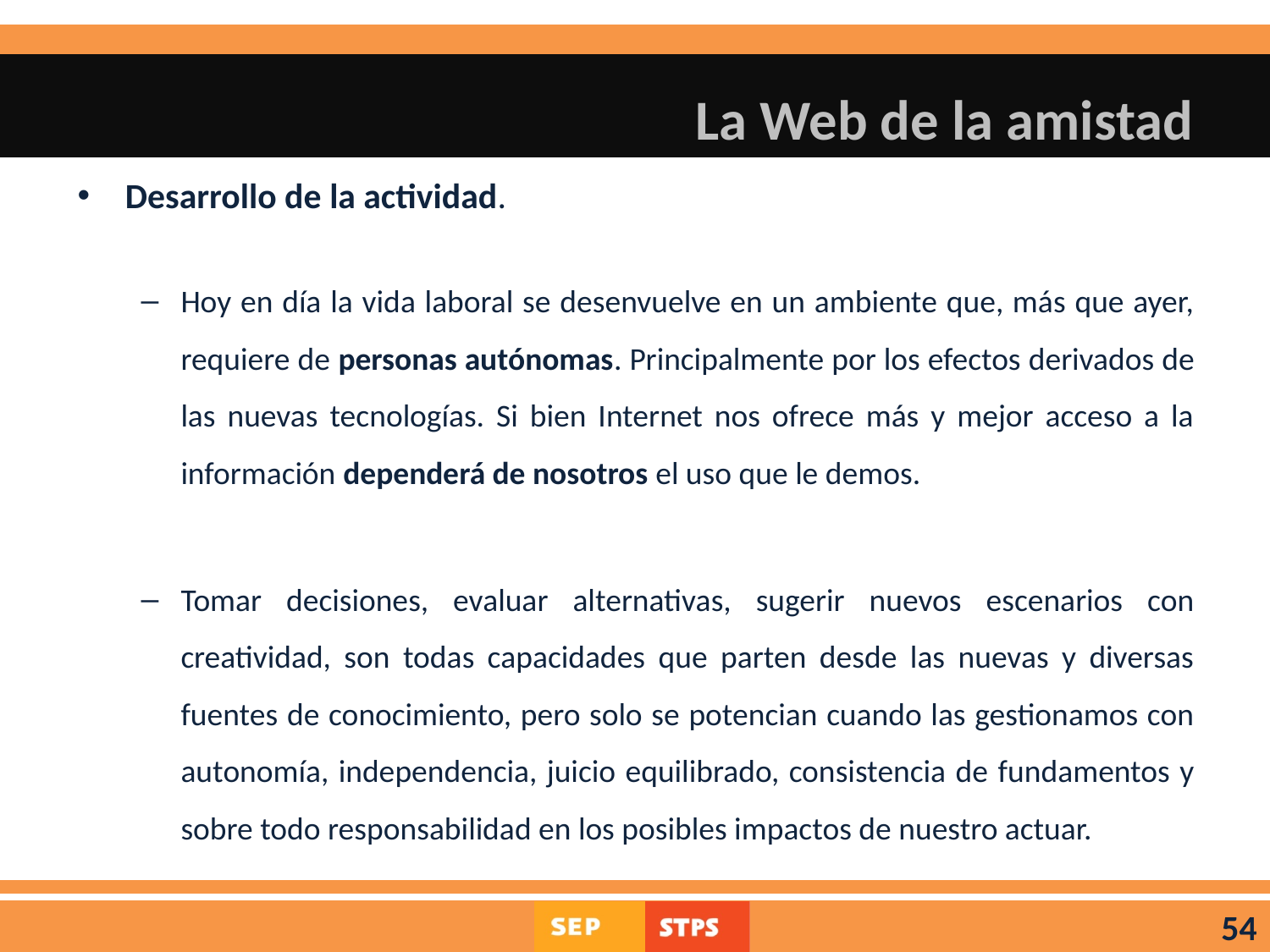

# La Web de la amistad
Desarrollo de la actividad.

Hoy en día la vida laboral se desenvuelve en un ambiente que, más que ayer, requiere de personas autónomas. Principalmente por los efectos derivados de las nuevas tecnologías. Si bien Internet nos ofrece más y mejor acceso a la información dependerá de nosotros el uso que le demos.

Tomar decisiones, evaluar alternativas, sugerir nuevos escenarios con creatividad, son todas capacidades que parten desde las nuevas y diversas fuentes de conocimiento, pero solo se potencian cuando las gestionamos con autonomía, independencia, juicio equilibrado, consistencia de fundamentos y sobre todo responsabilidad en los posibles impactos de nuestro actuar.
54